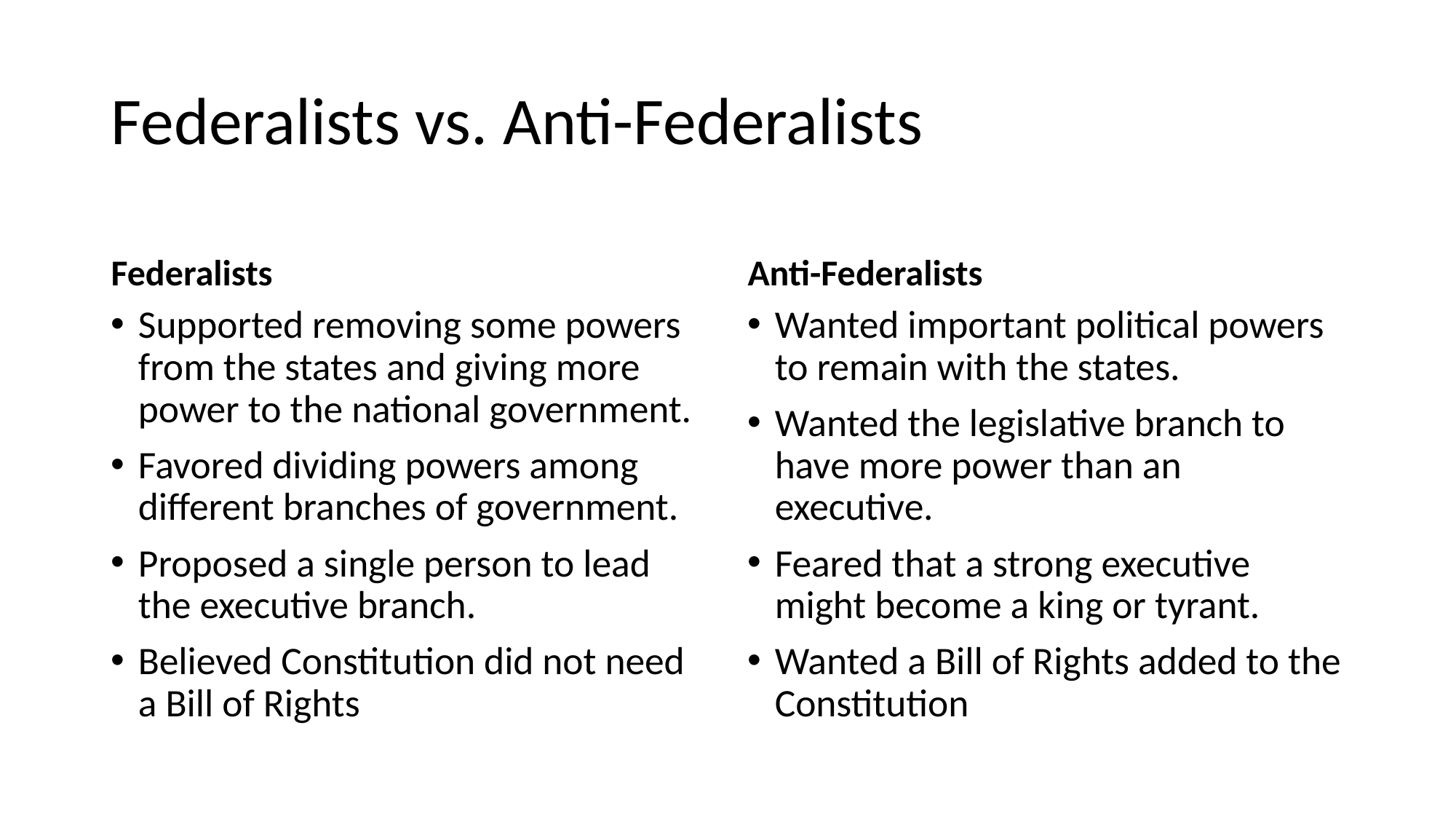

# Federalists vs. Anti-Federalists
Federalists
Anti-Federalists
Supported removing some powers from the states and giving more power to the national government.
Favored dividing powers among different branches of government.
Proposed a single person to lead the executive branch.
Believed Constitution did not need a Bill of Rights

Wanted important political powers to remain with the states.
Wanted the legislative branch to have more power than an executive.
Feared that a strong executive might become a king or tyrant.
Wanted a Bill of Rights added to the Constitution